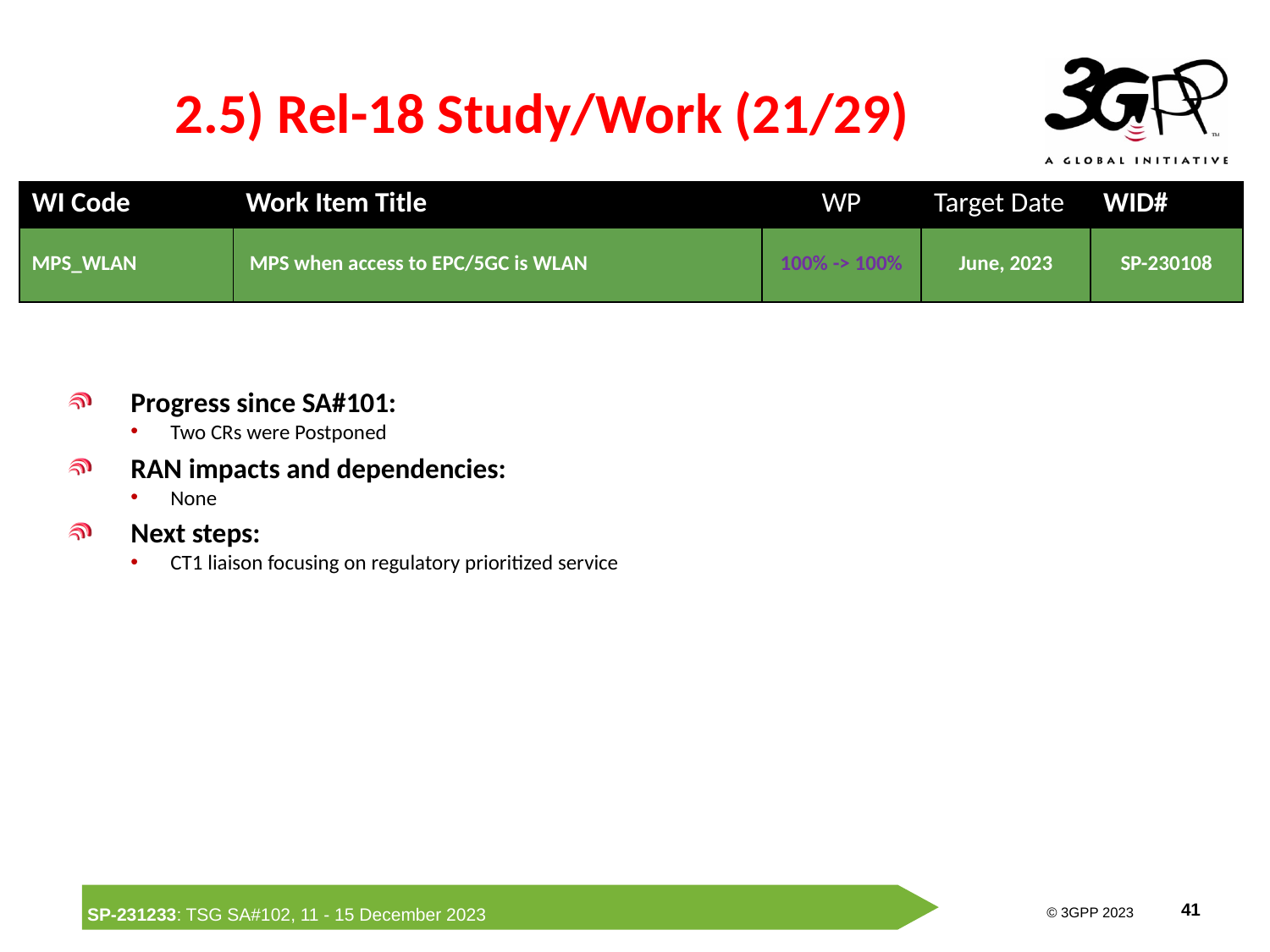

# 2.5) Rel-18 Study/Work (21/29)
| WI Code | Work Item Title | WP | Target Date | WID# |
| --- | --- | --- | --- | --- |
| MPS\_WLAN | MPS when access to EPC/5GC is WLAN | 100% -> 100% | June, 2023 | SP-230108 |
Progress since SA#101:
Two CRs were Postponed
RAN impacts and dependencies:
None
Next steps:
CT1 liaison focusing on regulatory prioritized service